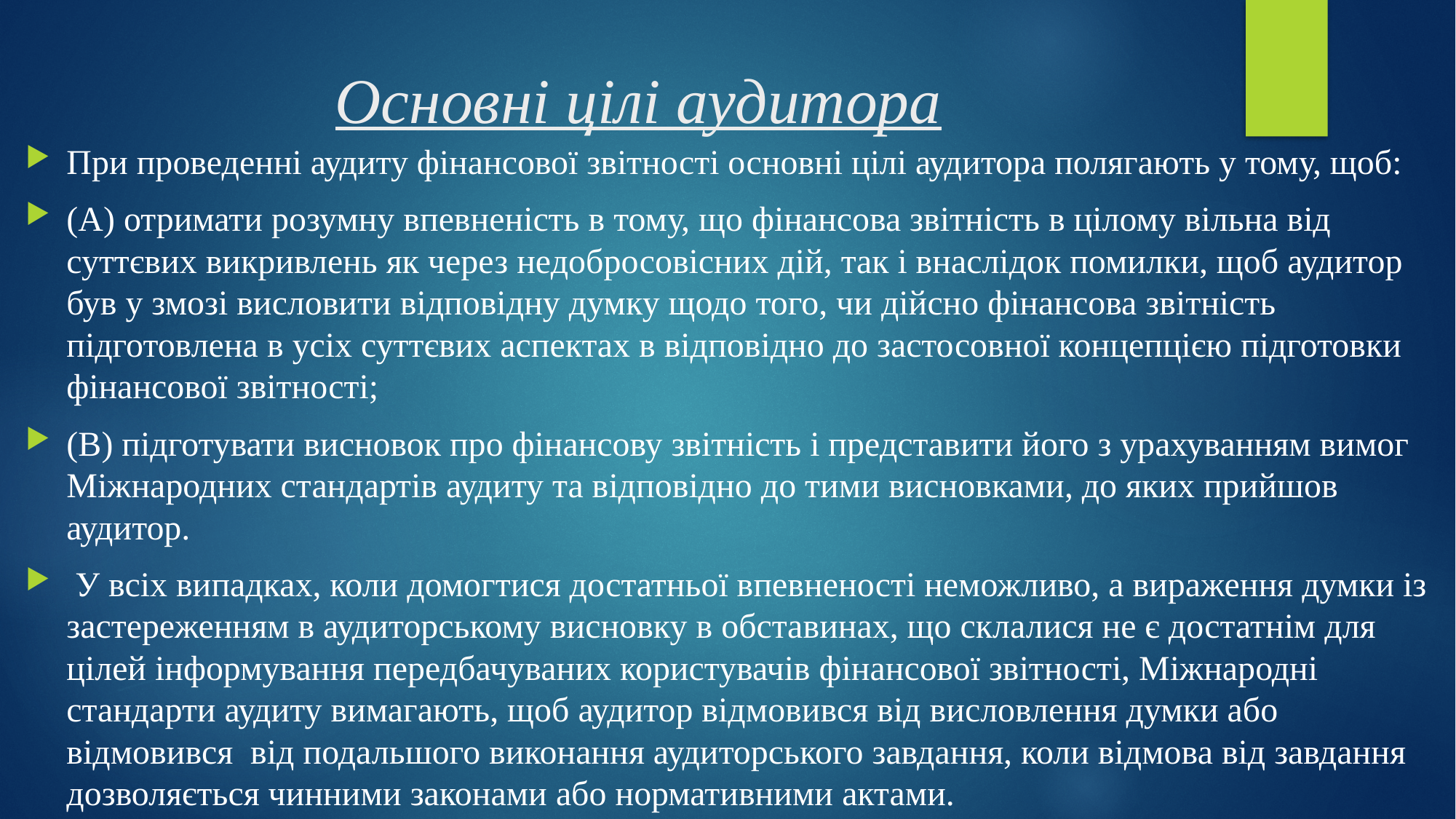

# Основні цілі аудитора
При проведенні аудиту фінансової звітності основні цілі аудитора полягають у тому, щоб:
(A) отримати розумну впевненість в тому, що фінансова звітність в цілому вільна від суттєвих викривлень як через недобросовісних дій, так і внаслідок помилки, щоб аудитор був у змозі висловити відповідну думку щодо того, чи дійсно фінансова звітність підготовлена ​​в усіх суттєвих аспектах в відповідно до застосовної концепцією підготовки фінансової звітності;
(B) підготувати висновок про фінансову звітність і представити його з урахуванням вимог Міжнародних стандартів аудиту та відповідно до тими висновками, до яких прийшов аудитор.
 У всіх випадках, коли домогтися достатньої впевненості неможливо, а вираження думки із застереженням в аудиторському висновку в обставинах, що склалися не є достатнім для цілей інформування передбачуваних користувачів фінансової звітності, Міжнародні стандарти аудиту вимагають, щоб аудитор відмовився від висловлення думки або відмовився  від подальшого виконання аудиторського завдання, коли відмова від завдання дозволяється чинними законами або нормативними актами.